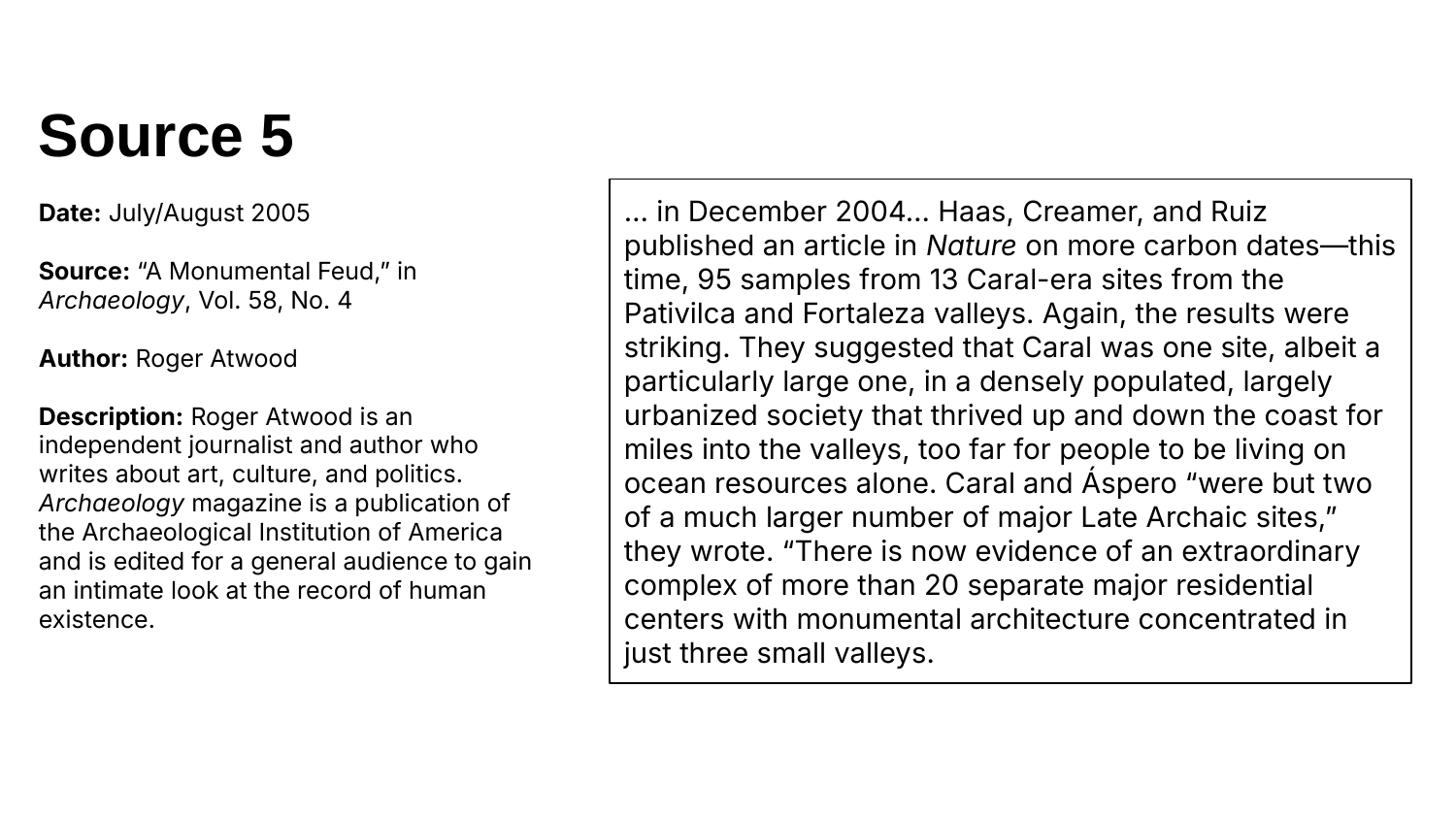

Source 5

Date: July/August 2005

Source: “A Monumental Feud,” in Archaeology, Vol. 58, No. 4

Author: Roger Atwood

Description: Roger Atwood is an independent journalist and author who writes about art, culture, and politics. Archaeology magazine is a publication of the Archaeological Institution of America and is edited for a general audience to gain an intimate look at the record of human existence.
… in December 2004… Haas, Creamer, and Ruiz published an article in Nature on more carbon dates—this time, 95 samples from 13 Caral-era sites from the Pativilca and Fortaleza valleys. Again, the results were striking. They suggested that Caral was one site, albeit a particularly large one, in a densely populated, largely urbanized society that thrived up and down the coast for miles into the valleys, too far for people to be living on ocean resources alone. Caral and Áspero “were but two of a much larger number of major Late Archaic sites,” they wrote. “There is now evidence of an extraordinary complex of more than 20 separate major residential centers with monumental architecture concentrated in just three small valleys.